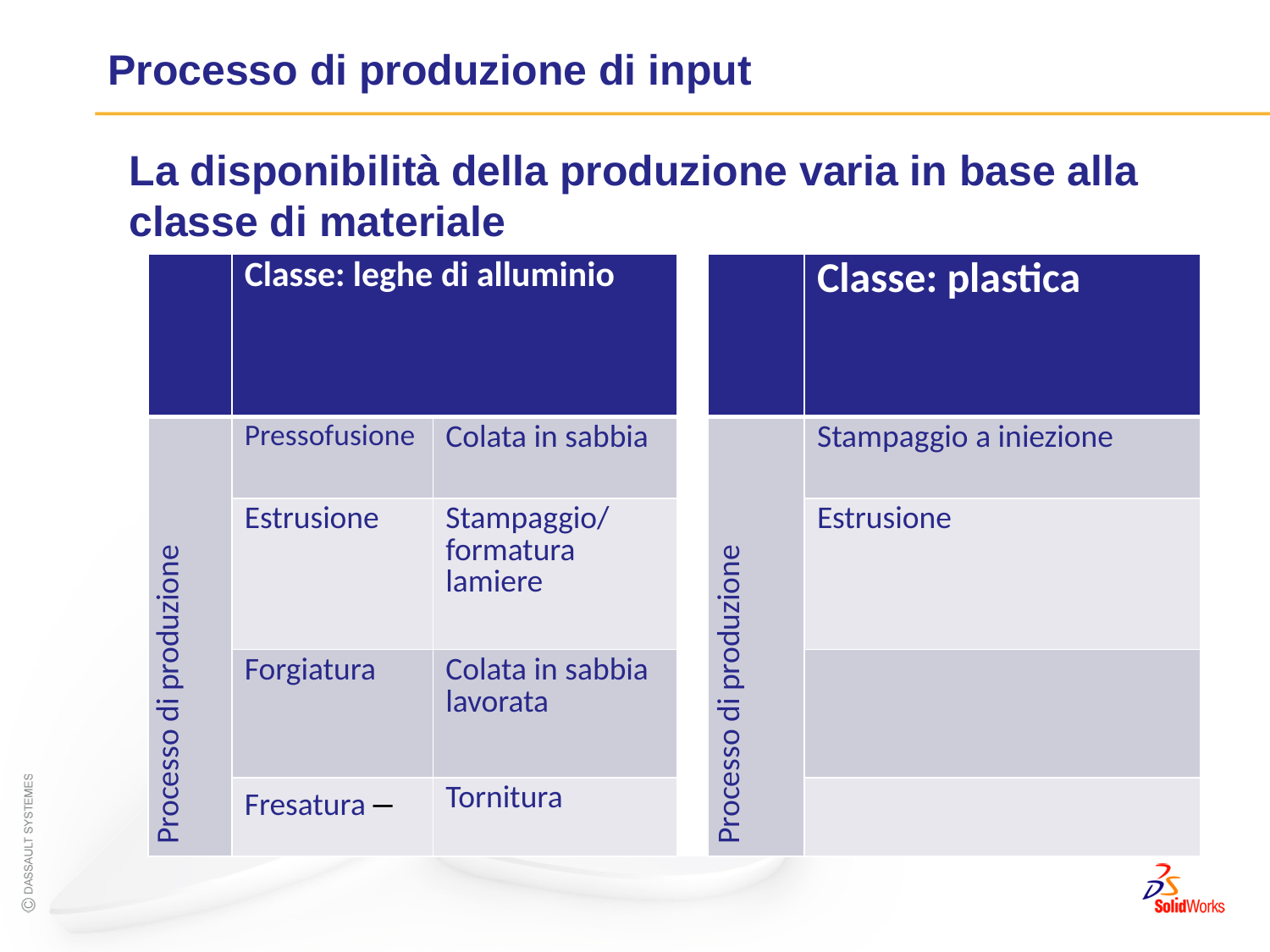

# Processo di produzione di input
La disponibilità della produzione varia in base alla classe di materiale

|  | Classe: leghe di alluminio |  |  |  | Classe: plastica |
| --- | --- | --- | --- | --- | --- |
| Processo di produzione | Pressofusione | Colata in sabbia |  | Processo di produzione | Stampaggio a iniezione |
|  | Estrusione | Stampaggio/formatura lamiere |  |  | Estrusione |
|  | Forgiatura | Colata in sabbia lavorata |  |  |  |
|  | Fresatura – | Tornitura |  |  |  |